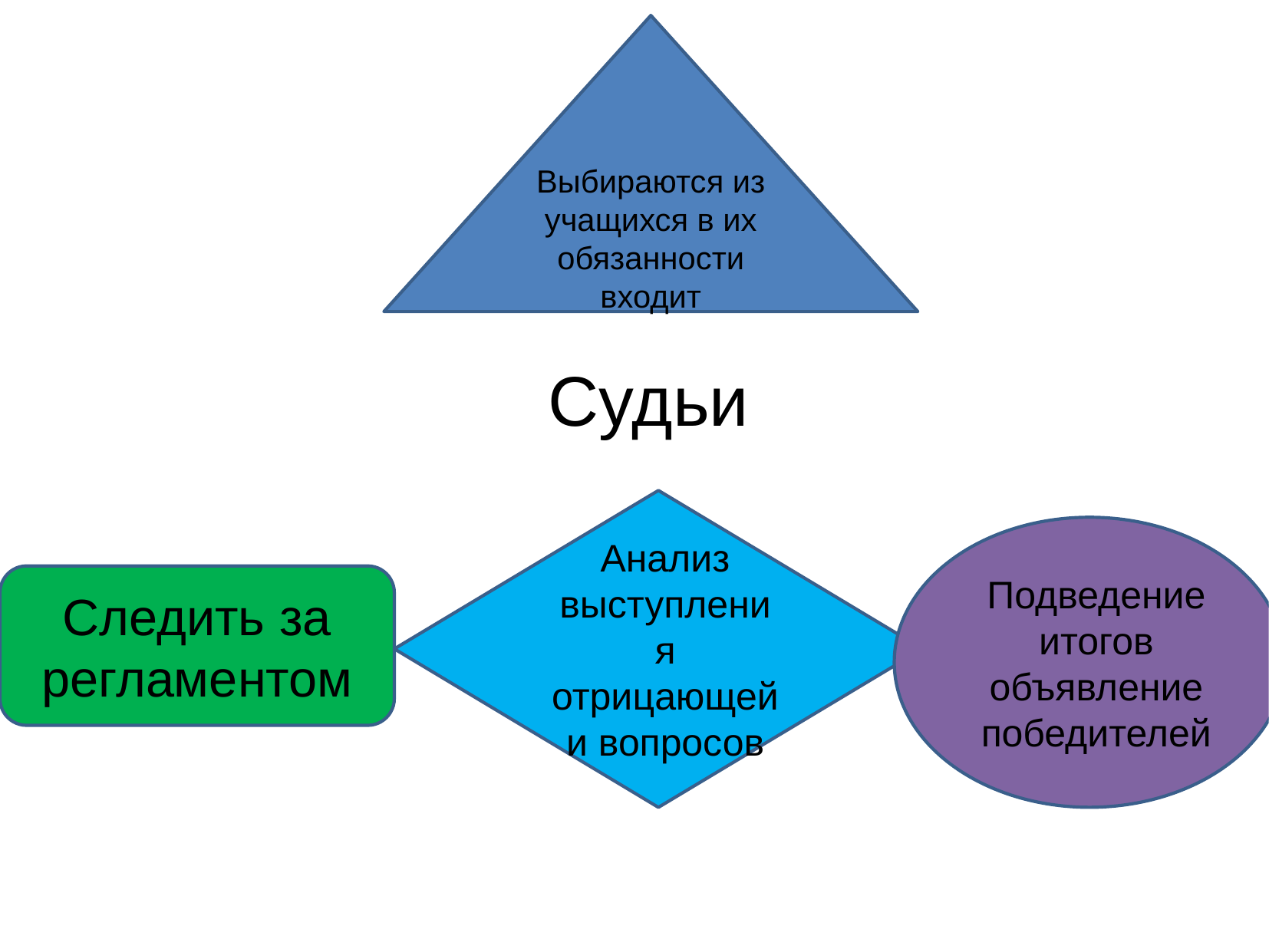

Выбираются из учащихся в их обязанности входит
Судьи
Анализ выступления отрицающей и вопросов
Подведение итогов объявление победителей
Следить за регламентом